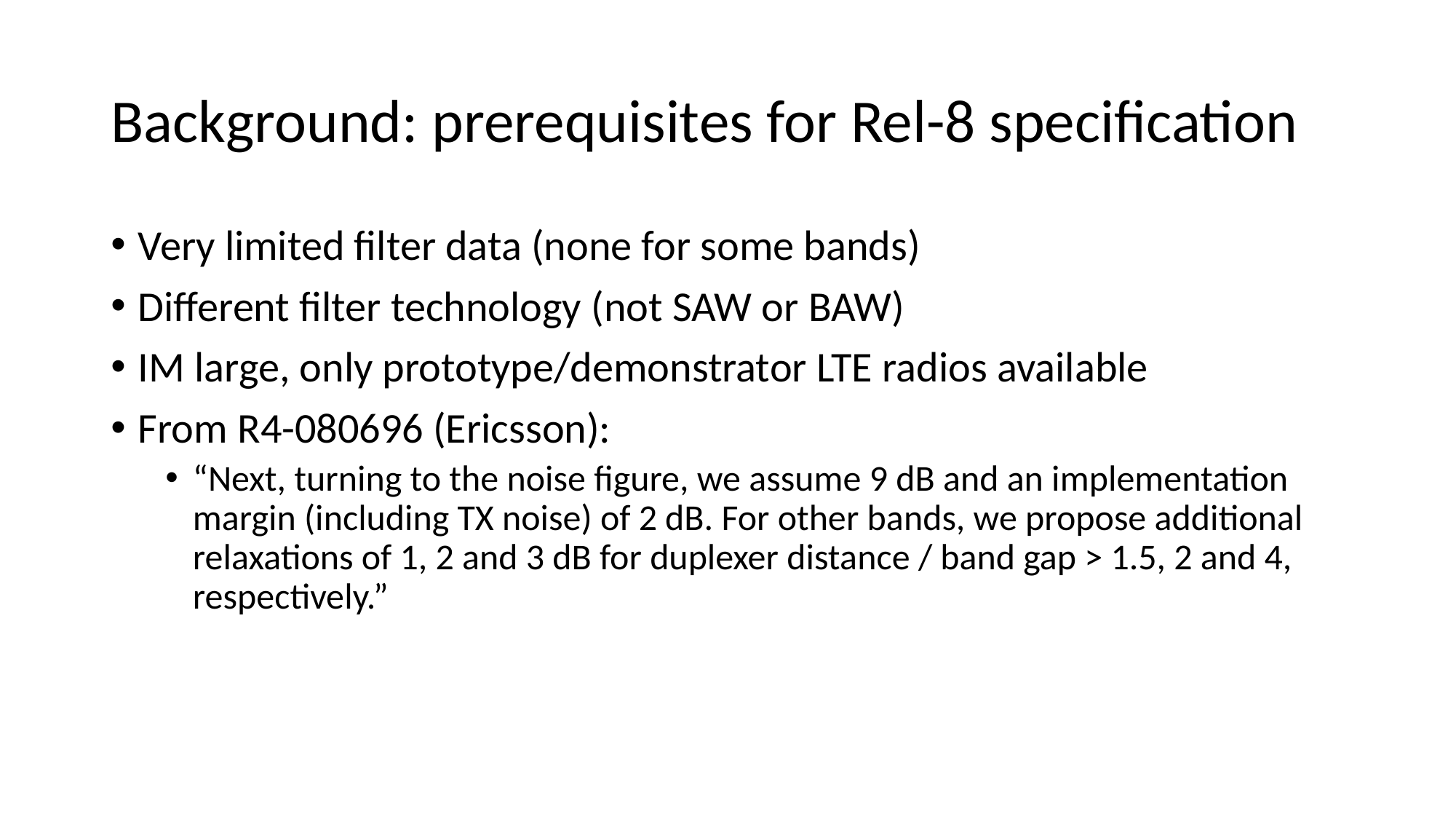

# Background: prerequisites for Rel-8 specification
Very limited filter data (none for some bands)
Different filter technology (not SAW or BAW)
IM large, only prototype/demonstrator LTE radios available
From R4-080696 (Ericsson):
“Next, turning to the noise figure, we assume 9 dB and an implementation margin (including TX noise) of 2 dB. For other bands, we propose additional relaxations of 1, 2 and 3 dB for duplexer distance / band gap > 1.5, 2 and 4, respectively.”